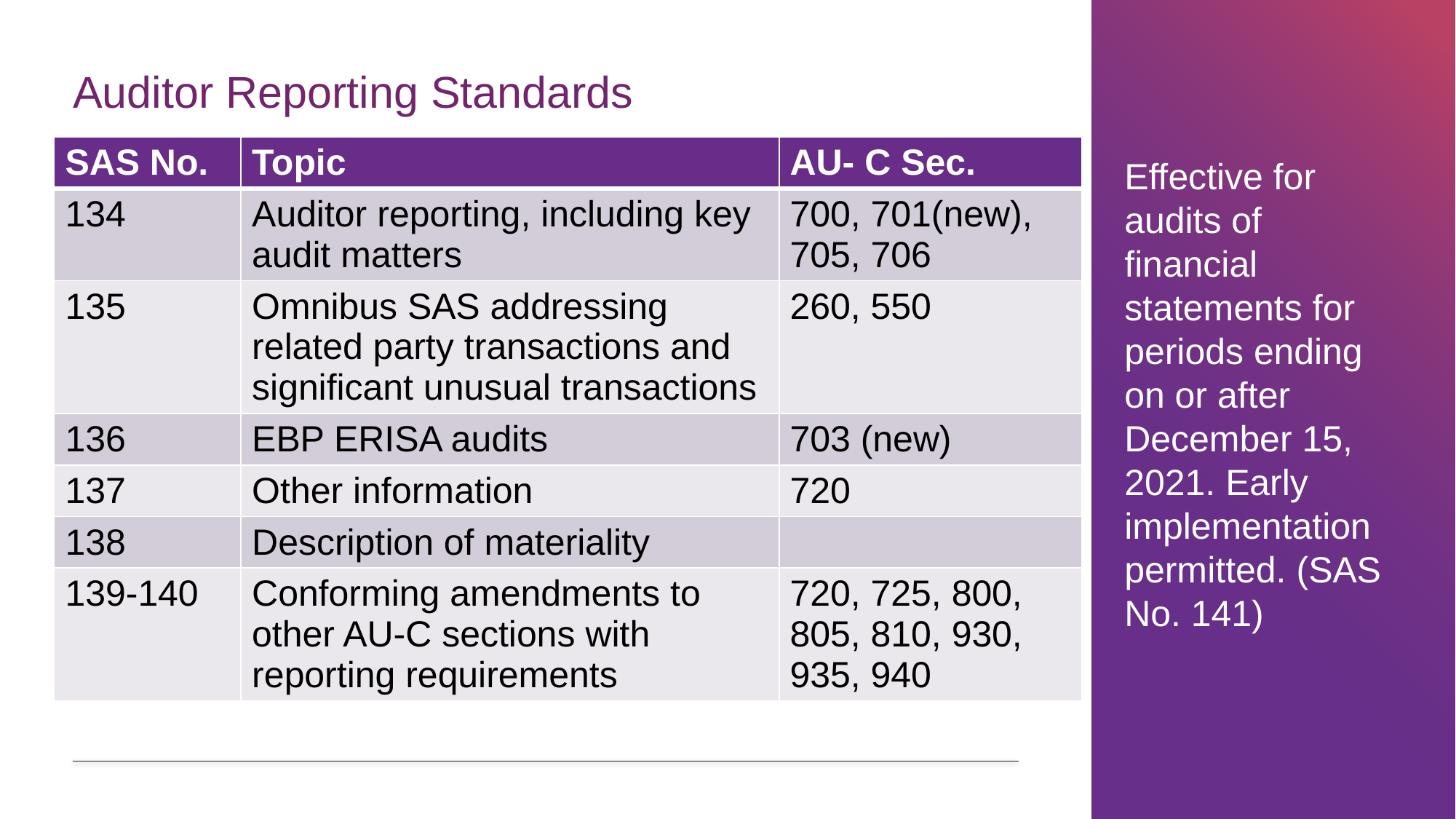

# Auditor Reporting Standards
| SAS No. | Topic | AU- C Sec. |
| --- | --- | --- |
| 134 | Auditor reporting, including key audit matters | 700, 701(new), 705, 706 |
| 135 | Omnibus SAS addressing related party transactions and significant unusual transactions | 260, 550 |
| 136 | EBP ERISA audits | 703 (new) |
| 137 | Other information | 720 |
| 138 | Description of materiality |  |
| 139-140 | Conforming amendments to other AU-C sections with reporting requirements | 720, 725, 800, 805, 810, 930, 935, 940 |

Effective for audits of financial statements for periods ending on or after December 15, 2021. Early implementation permitted. (SAS No. 141)